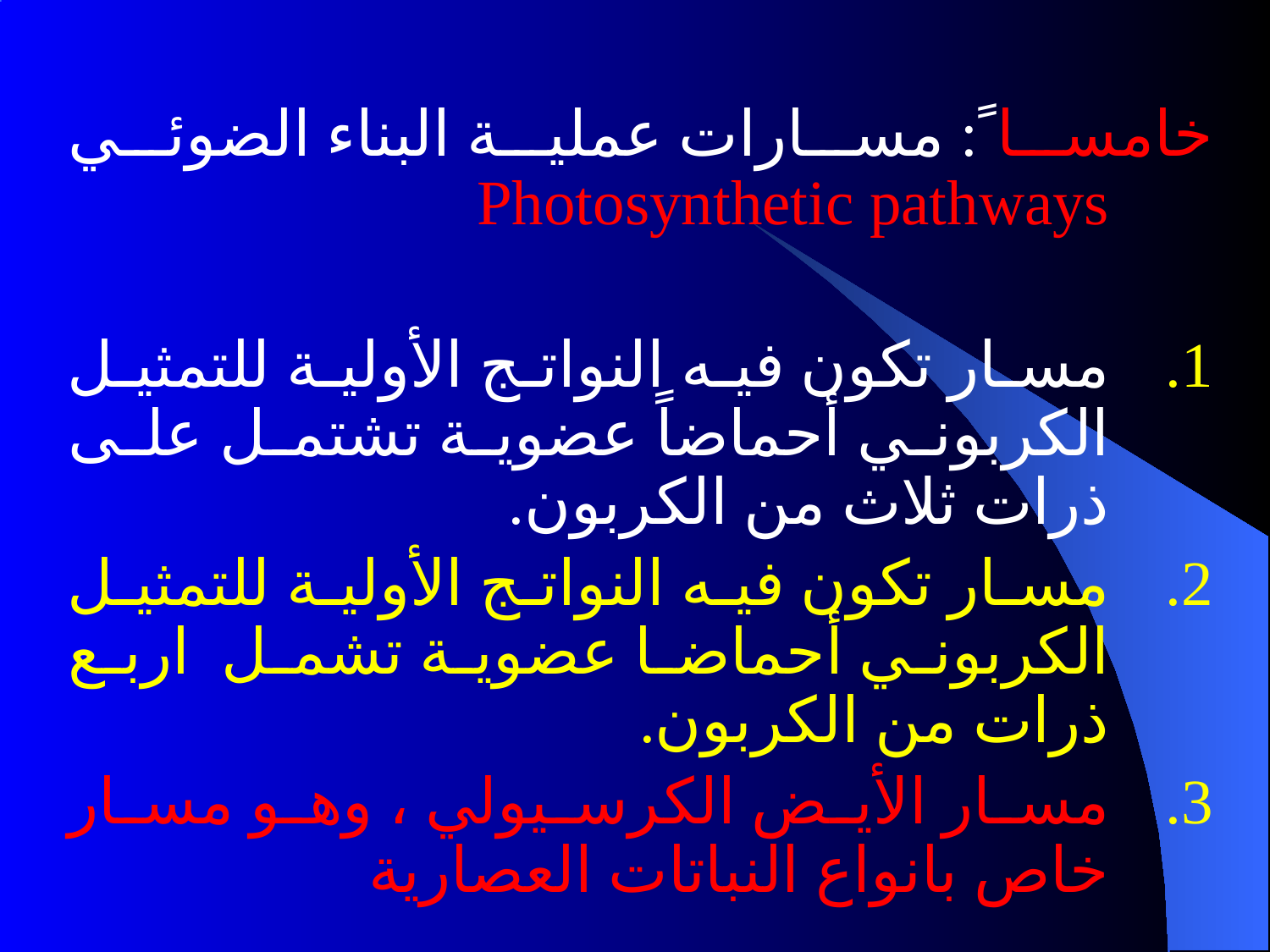

خامسا ً: مسارات عملية البناء الضوئي Photosynthetic pathways

مسار تكون فيه النواتج الأولية للتمثيل الكربوني أحماضاً عضوية تشتمل على ذرات ثلاث من الكربون.
مسار تكون فيه النواتج الأولية للتمثيل الكربوني أحماضا عضوية تشمل  اربع ذرات من الكربون.
مسار الأيض الكرسيولي ، وهو مسار خاص بانواع النباتات العصارية